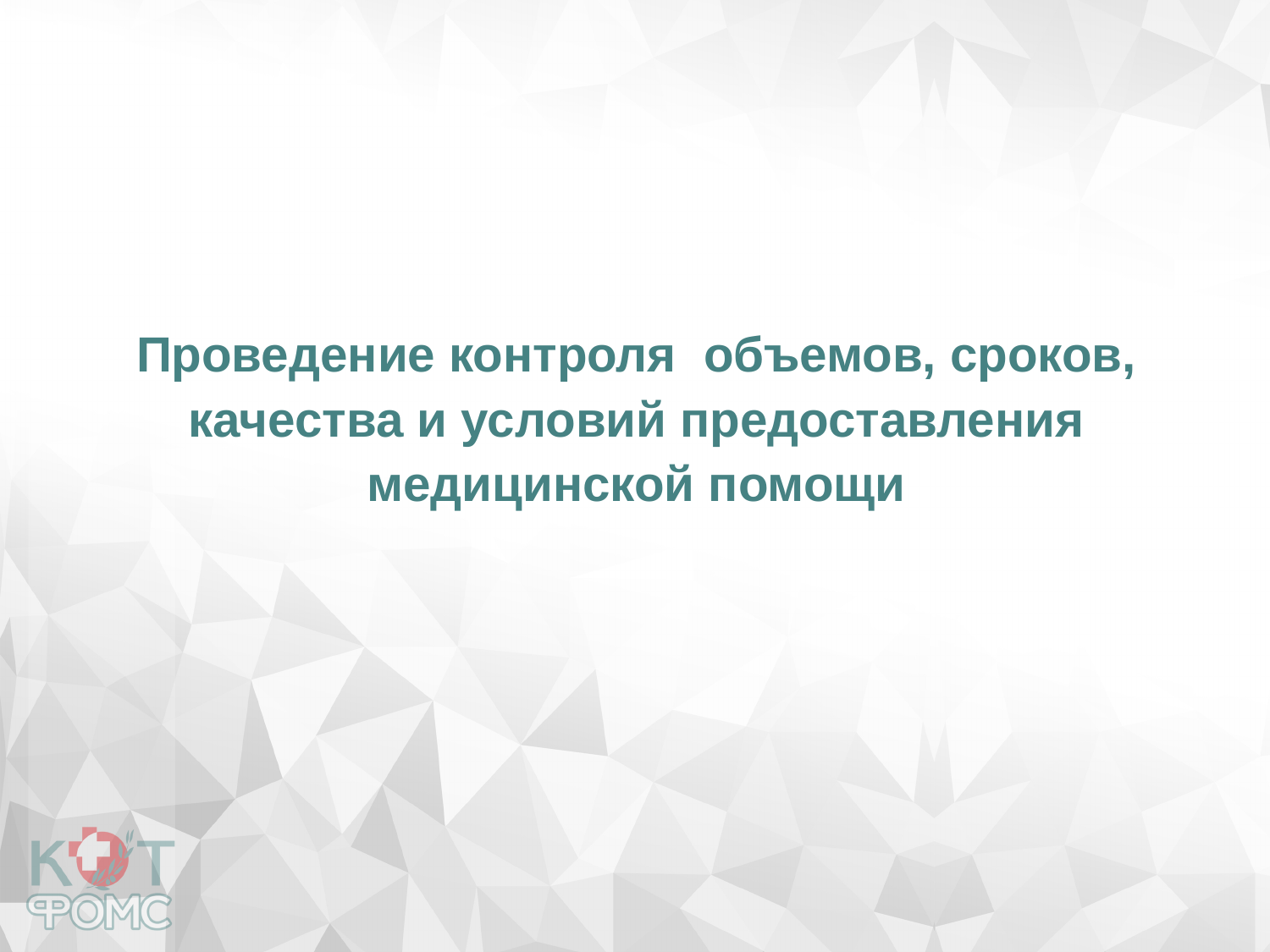

Проведение контроля  объемов, сроков, качества и условий предоставления медицинской помощи